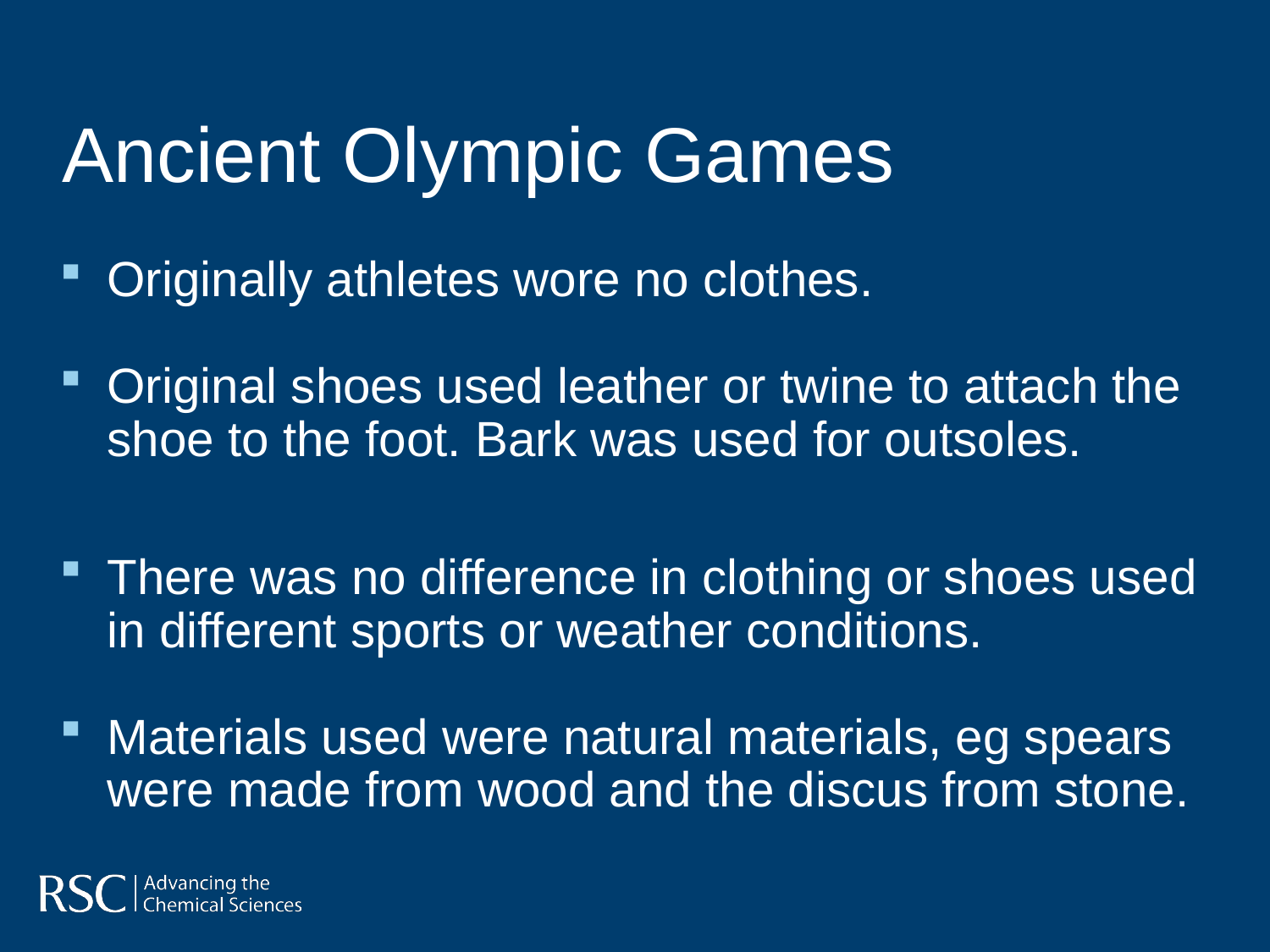

# Ancient Olympic Games
Originally athletes wore no clothes.

Original shoes used leather or twine to attach the shoe to the foot. Bark was used for outsoles.

There was no difference in clothing or shoes used in different sports or weather conditions.

Materials used were natural materials, eg spears were made from wood and the discus from stone.